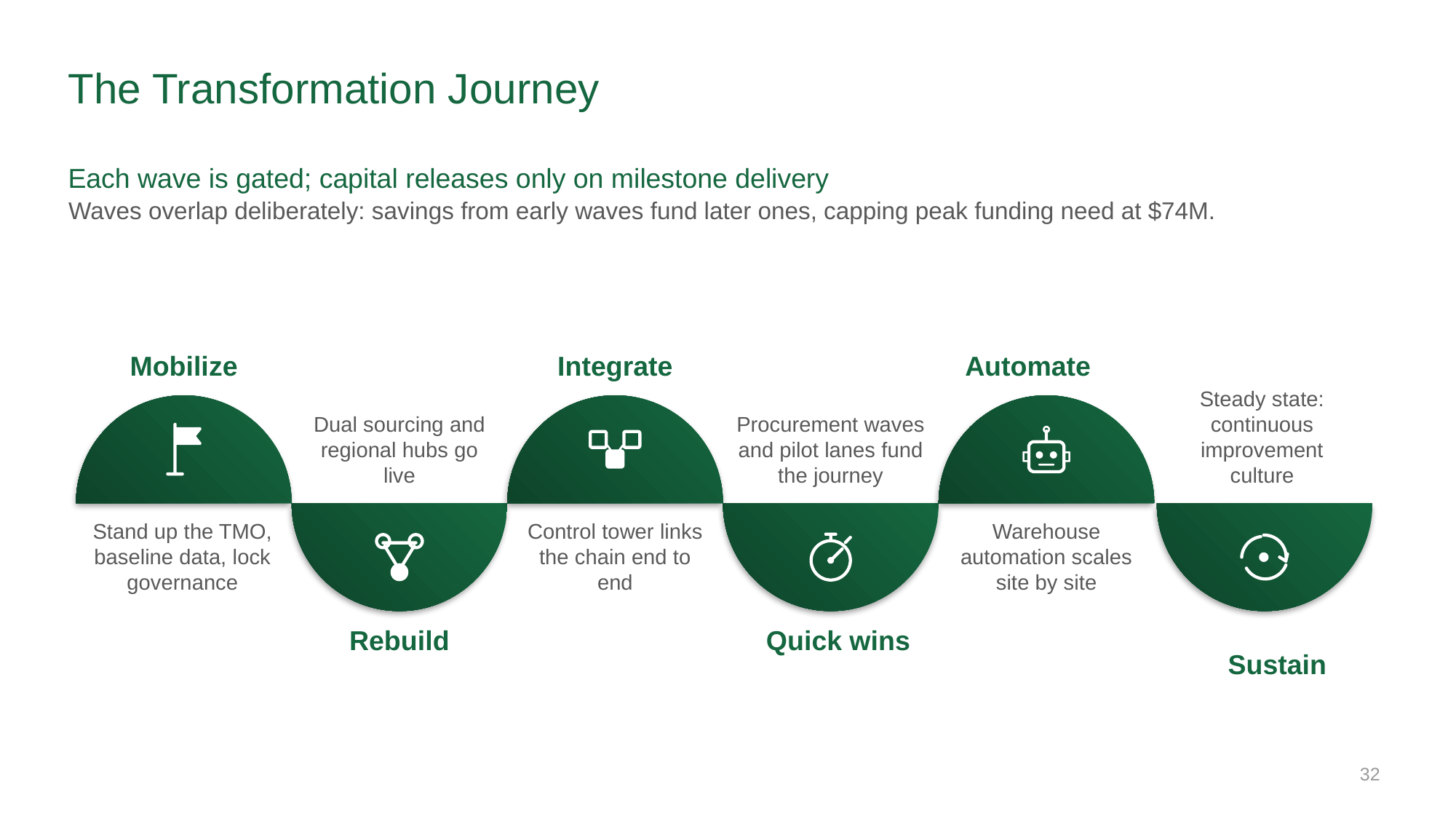

# The Transformation Journey
Each wave is gated; capital releases only on milestone delivery
Waves overlap deliberately: savings from early waves fund later ones, capping peak funding need at $74M.
Mobilize
Integrate
Automate
Procurement waves and pilot lanes fund the journey
Steady state: continuous improvement culture
Dual sourcing and regional hubs go live

Stand up the TMO, baseline data, lock governance
Control tower links the chain end to end
Warehouse automation scales site by site

Rebuild
Quick wins
Sustain
32